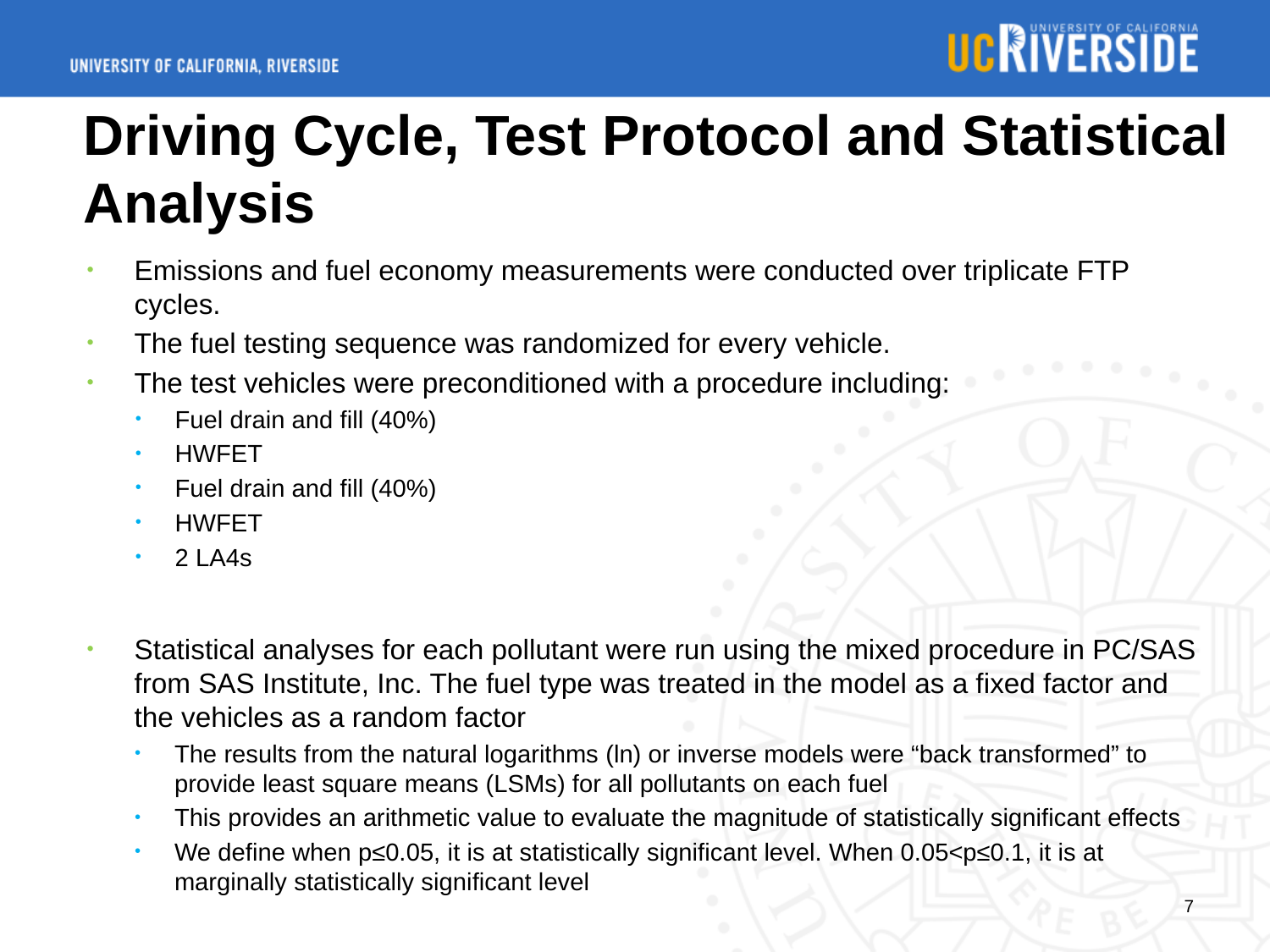

# Driving Cycle, Test Protocol and Statistical Analysis
Emissions and fuel economy measurements were conducted over triplicate FTP cycles.
The fuel testing sequence was randomized for every vehicle.
The test vehicles were preconditioned with a procedure including:
Fuel drain and fill (40%)
HWFET
Fuel drain and fill (40%)
HWFET
2 LA4s

Statistical analyses for each pollutant were run using the mixed procedure in PC/SAS from SAS Institute, Inc. The fuel type was treated in the model as a fixed factor and the vehicles as a random factor
The results from the natural logarithms (ln) or inverse models were “back transformed” to provide least square means (LSMs) for all pollutants on each fuel
This provides an arithmetic value to evaluate the magnitude of statistically significant effects
We define when p≤0.05, it is at statistically significant level. When 0.05<p≤0.1, it is at marginally statistically significant level

7